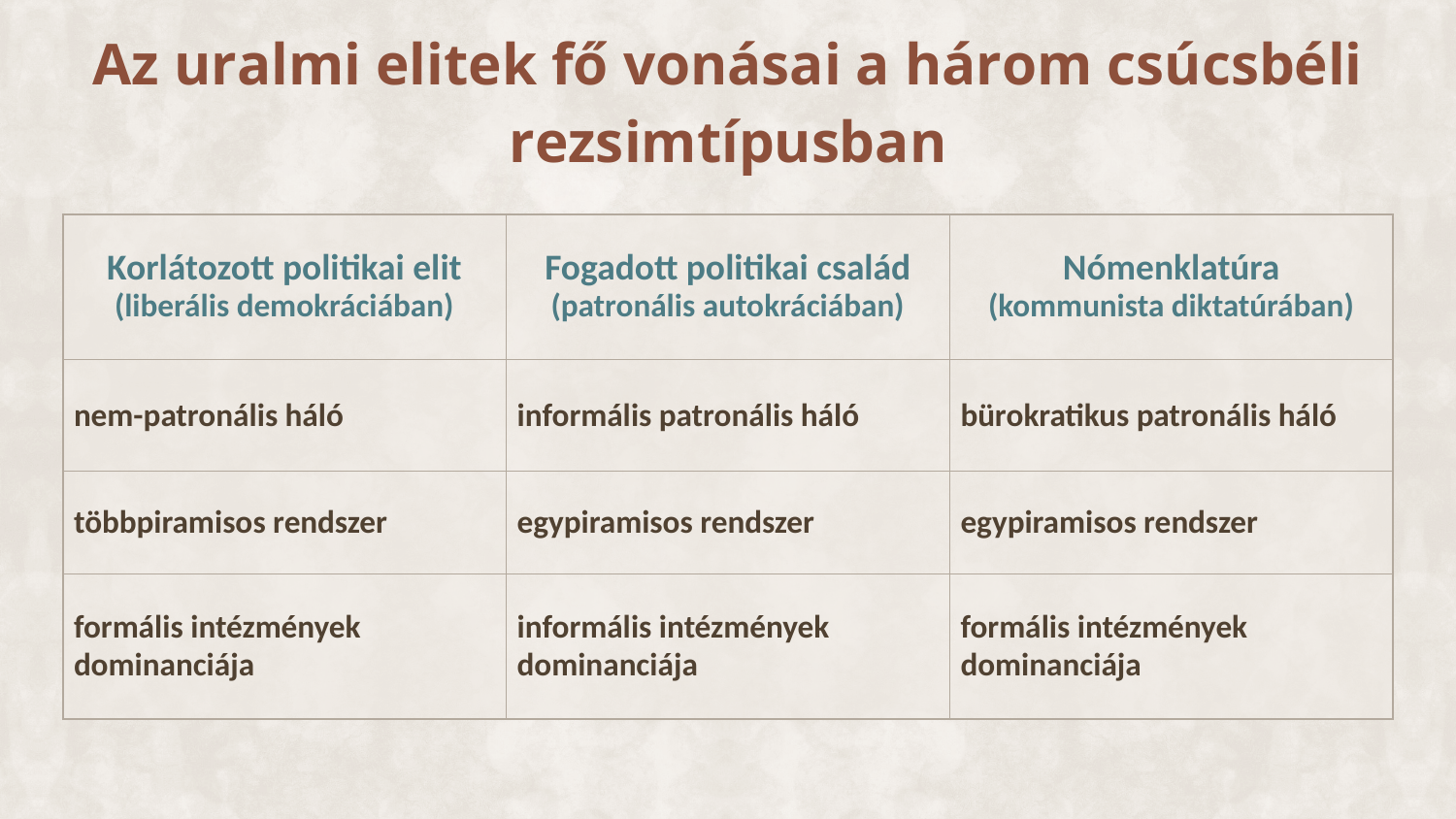

# Az uralmi elitek fő vonásai a három csúcsbéli rezsimtípusban
| Korlátozott politikai elit (liberális demokráciában) | Fogadott politikai család (patronális autokráciában) | Nómenklatúra (kommunista diktatúrában) |
| --- | --- | --- |
| nem-patronális háló | informális patronális háló | bürokratikus patronális háló |
| többpiramisos rendszer | egypiramisos rendszer | egypiramisos rendszer |
| formális intézmények dominanciája | informális intézmények dominanciája | formális intézmények dominanciája |